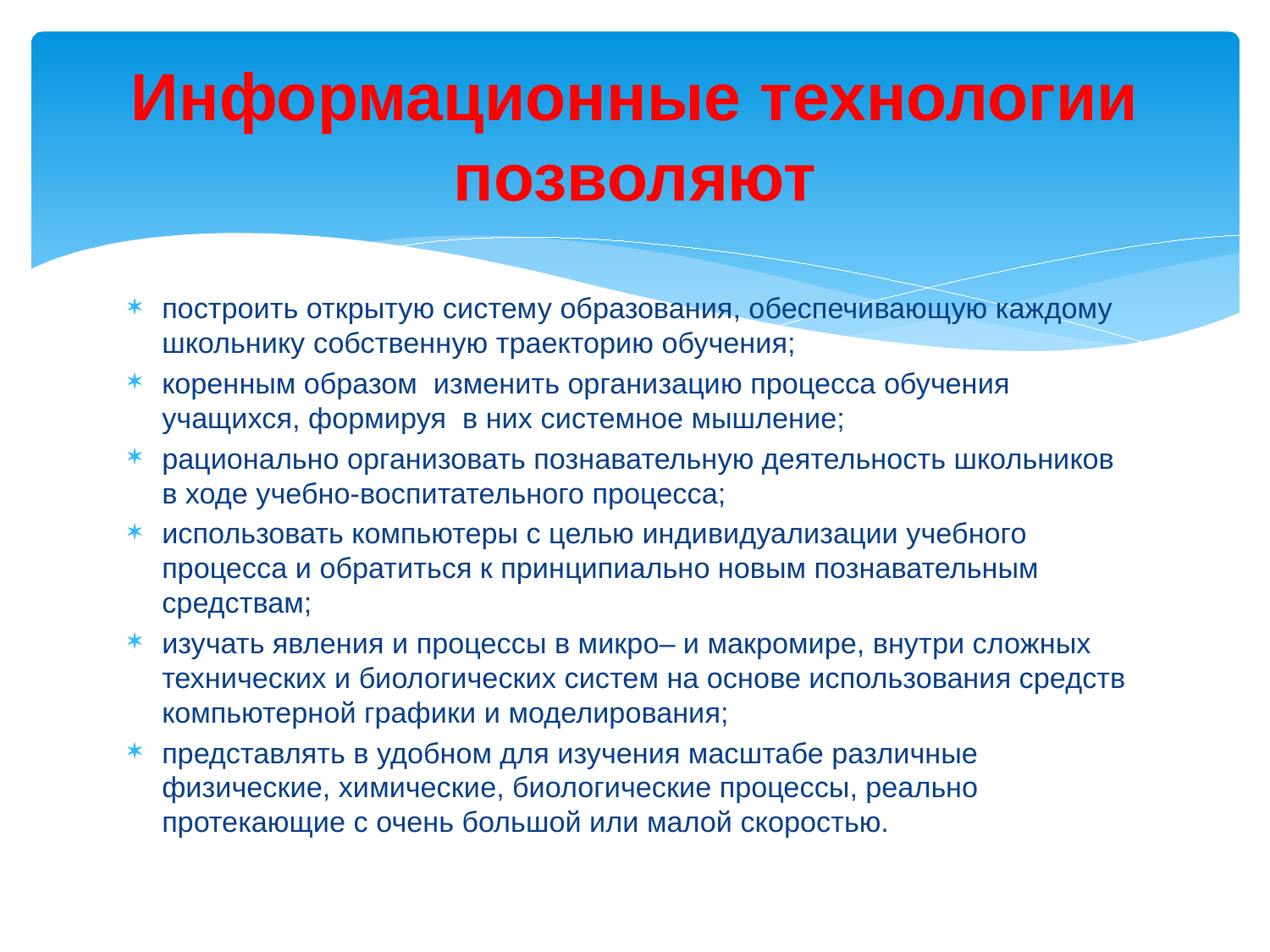

# Информационные технологии позволяют

построить открытую систему образования, обеспечивающую каждому школьнику собственную траекторию обучения;
коренным образом  изменить организацию процесса обучения учащихся, формируя  в них системное мышление;
рационально организовать познавательную деятельность школьников в ходе учебно-воспитательного процесса;
использовать компьютеры с целью индивидуализации учебного процесса и обратиться к принципиально новым познавательным средствам;
изучать явления и процессы в микро– и макромире, внутри сложных технических и биологических систем на основе использования средств компьютерной графики и моделирования;
представлять в удобном для изучения масштабе различные физические, химические, биологические процессы, реально протекающие с очень большой или малой скоростью.